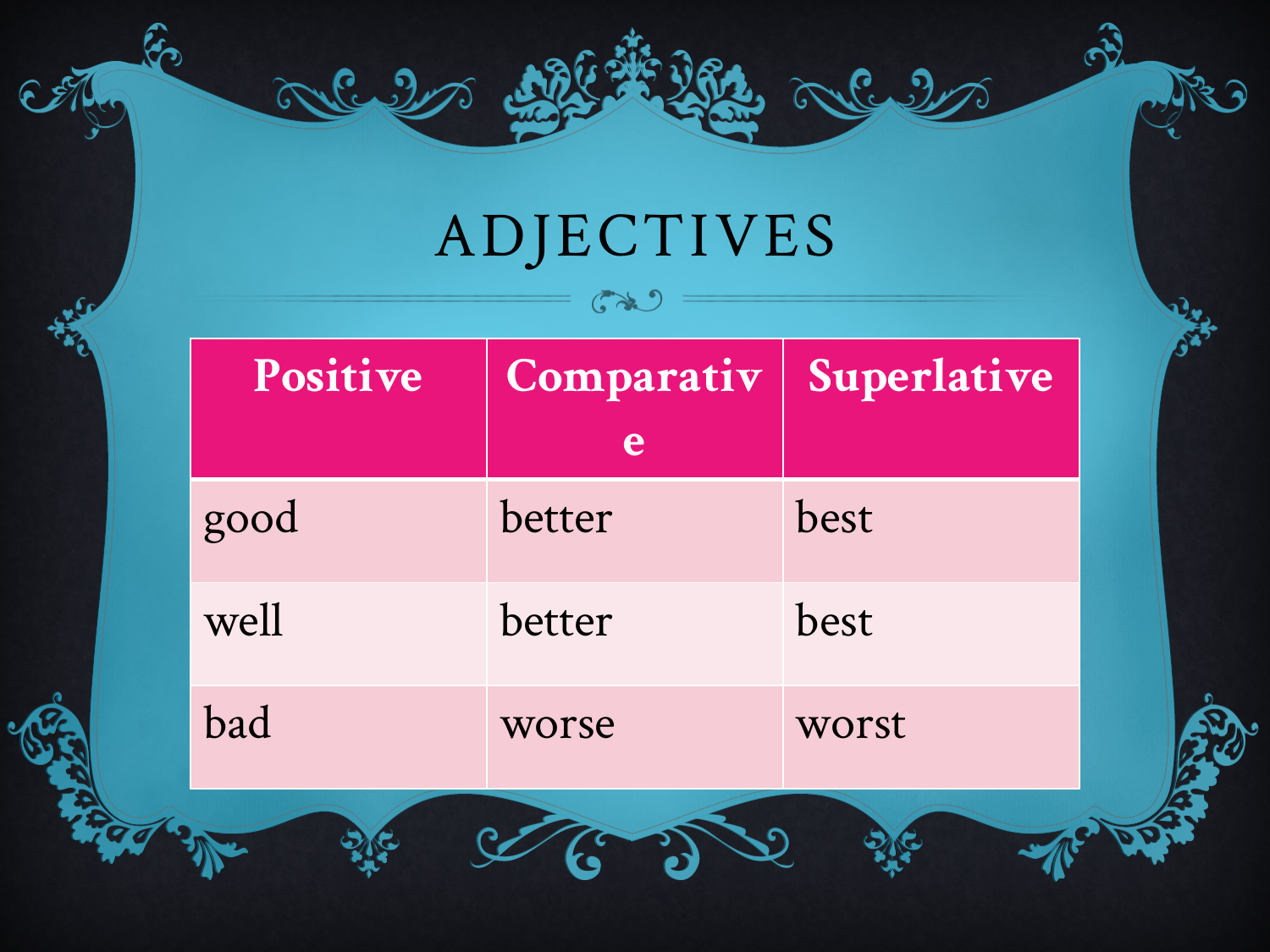

# adjectives
| Positive | Comparative | Superlative |
| --- | --- | --- |
| good | better | best |
| well | better | best |
| bad | worse | worst |